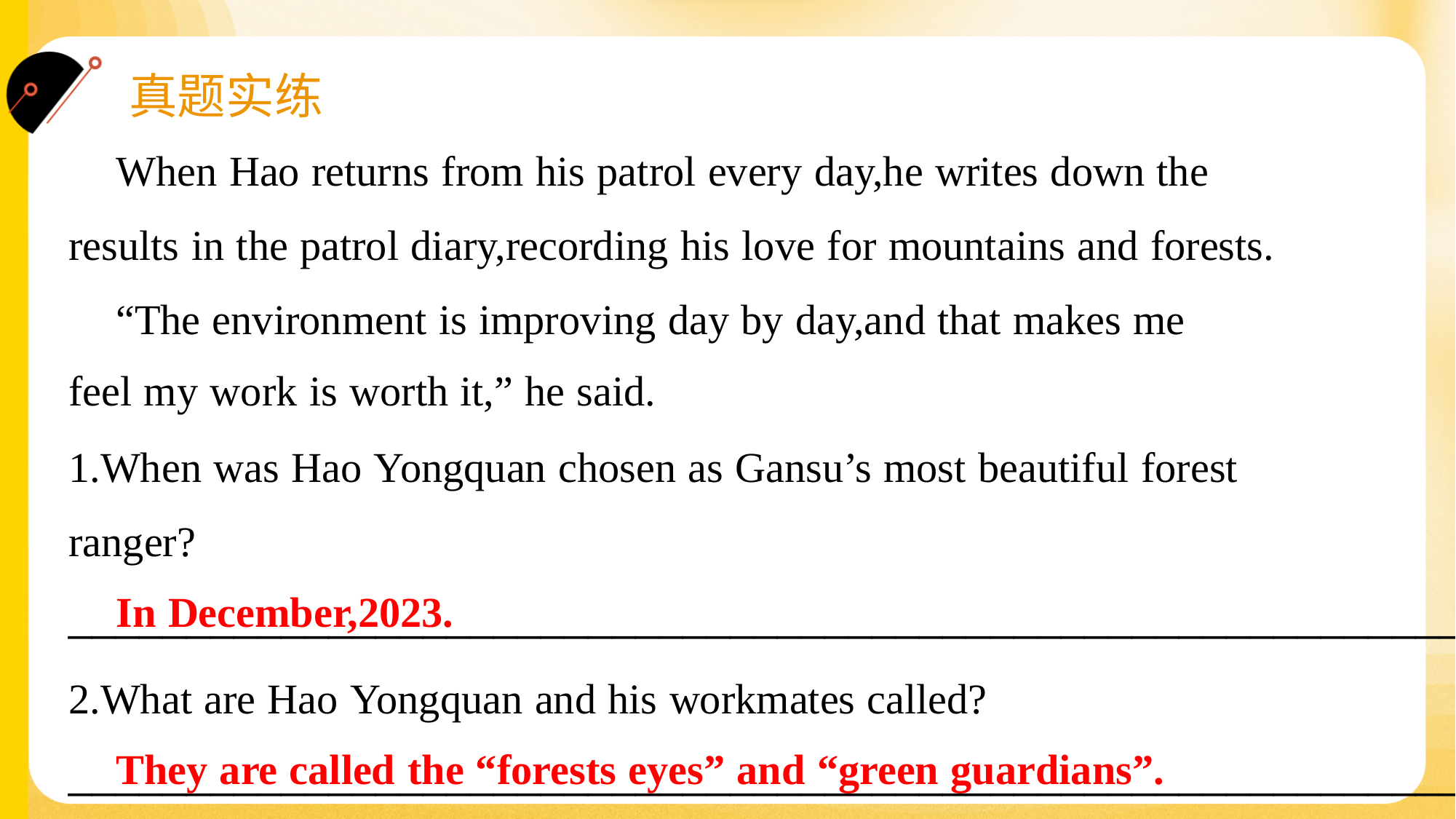

When Hao returns from his patrol every day,he writes down the
results in the patrol diary,recording his love for mountains and forests.
    “The environment is improving day by day,and that makes me
feel my work is worth it,” he said.#1.1.8
1.When was Hao Yongquan chosen as Gansu’s most beautiful forest
ranger?
______________________________________________________________

    In December,2023.
2.What are Hao Yongquan and his workmates called?
______________________________________________________________

    They are called the “forests eyes” and “green guardians”.